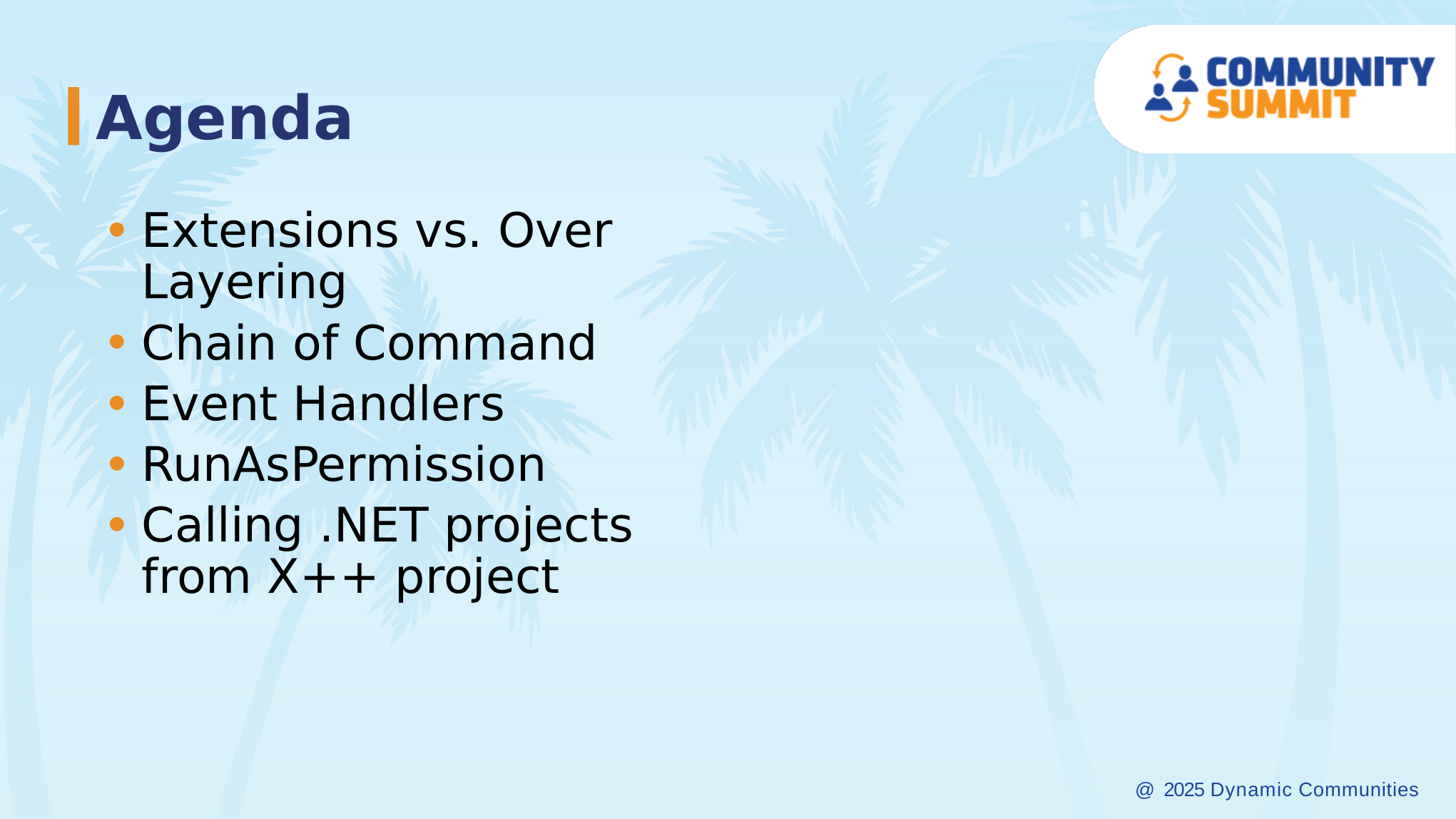

Extensions vs. Over Layering
Chain of Command
Event Handlers
RunAsPermission
Calling .NET projects from X++ project